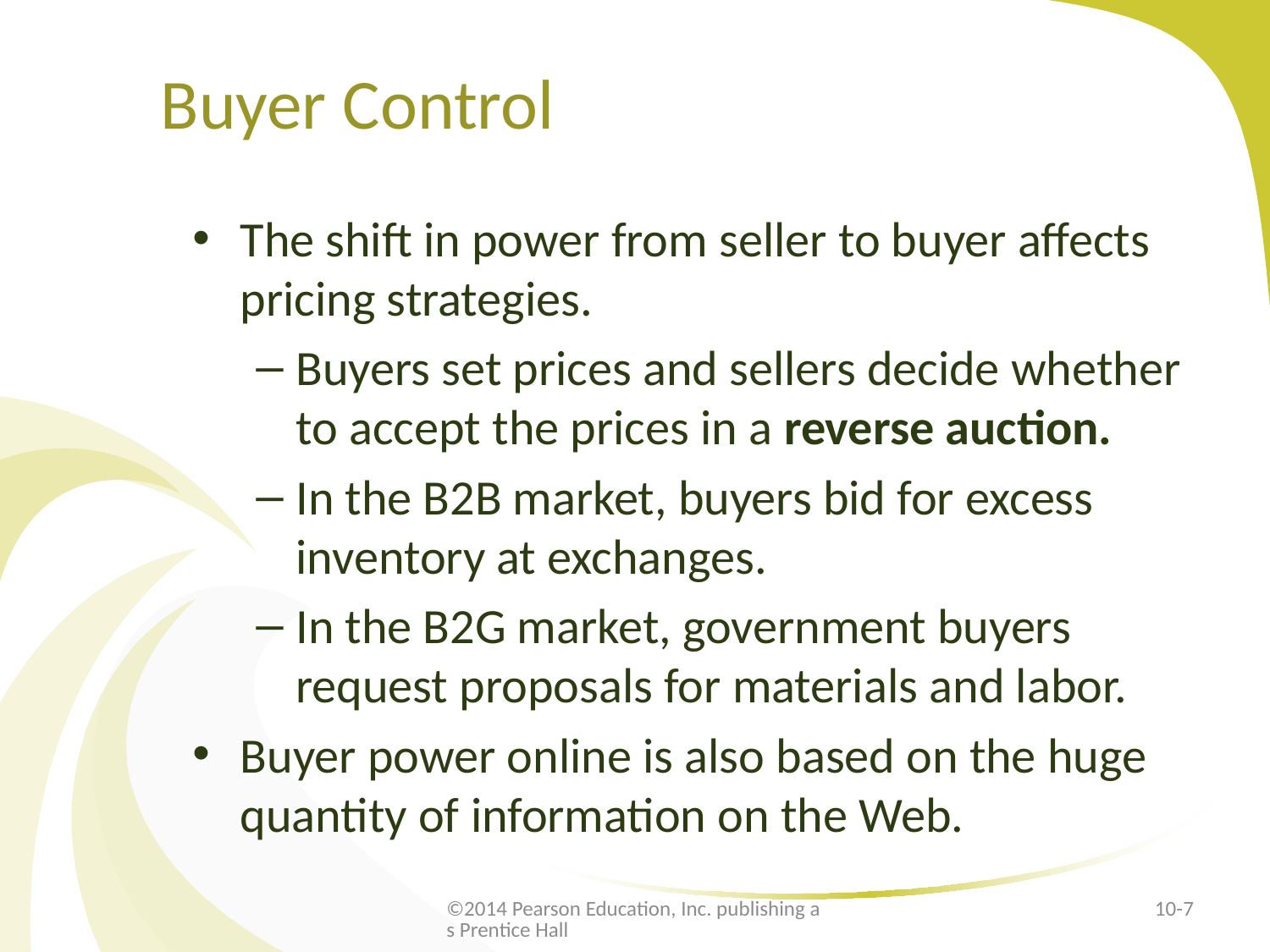

# Buyer Control
The shift in power from seller to buyer affects pricing strategies.
Buyers set prices and sellers decide whether to accept the prices in a reverse auction.
In the B2B market, buyers bid for excess inventory at exchanges.
In the B2G market, government buyers request proposals for materials and labor.
Buyer power online is also based on the huge quantity of information on the Web.
©2014 Pearson Education, Inc. publishing as Prentice Hall
10-7